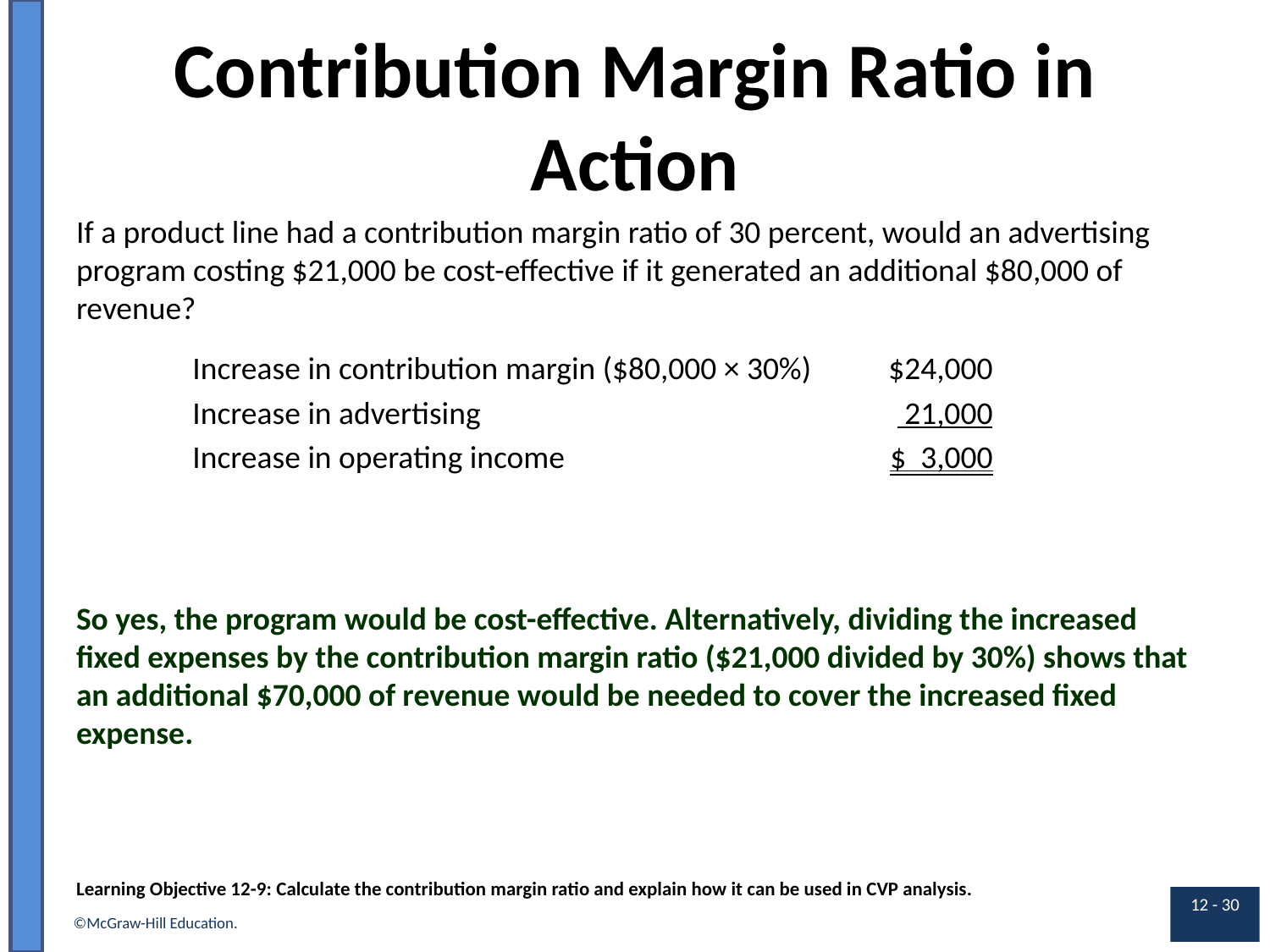

# Contribution Margin Ratio in Action
If a product line had a contribution margin ratio of 30 percent, would an advertising program costing $21,000 be cost-effective if it generated an additional $80,000 of revenue?
| Increase in contribution margin ($80,000 × 30%) | $24,000 |
| --- | --- |
| Increase in advertising | 21,000 |
| Increase in operating income | $ 3,000 |
So yes, the program would be cost-effective. Alternatively, dividing the increased fixed expenses by the contribution margin ratio ($21,000 divided by 30%) shows that an additional $70,000 of revenue would be needed to cover the increased fixed expense.
Learning Objective 12-9: Calculate the contribution margin ratio and explain how it can be used in CVP analysis.